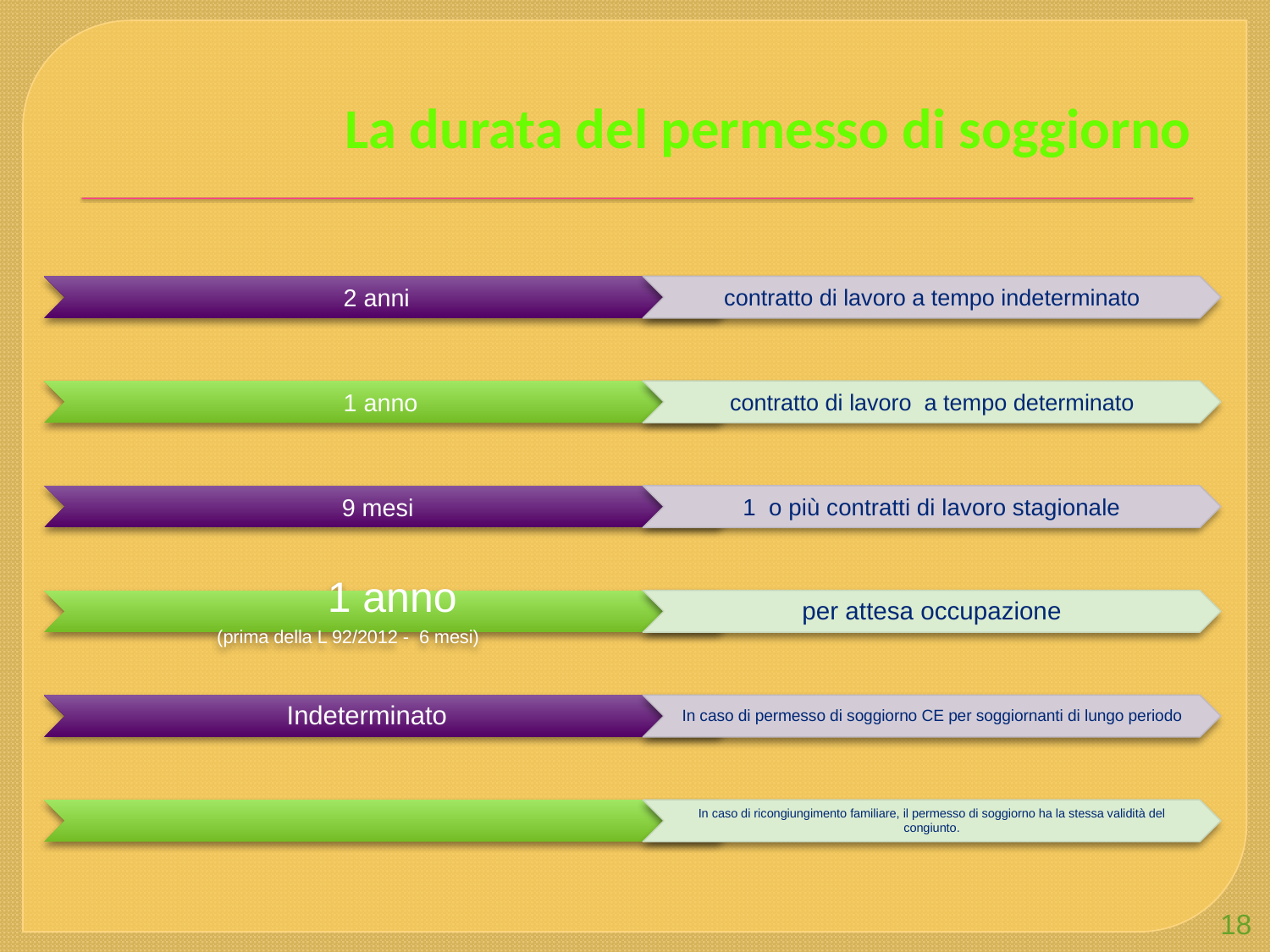

La durata del permesso di soggiorno
2 anni
1 anno
       9 mesi
1 anno
   (prima della L 92/2012 -  6 mesi)
contratto di lavoro a tempo indeterminato
contratto di lavoro  a tempo determinato
1  o più contratti di lavoro stagionale
per attesa occupazione
In caso di permesso di soggiorno CE per soggiornanti di lungo periodo
In caso di ricongiungimento familiare, il permesso di soggiorno ha la stessa validità del congiunto.
Indeterminato
18